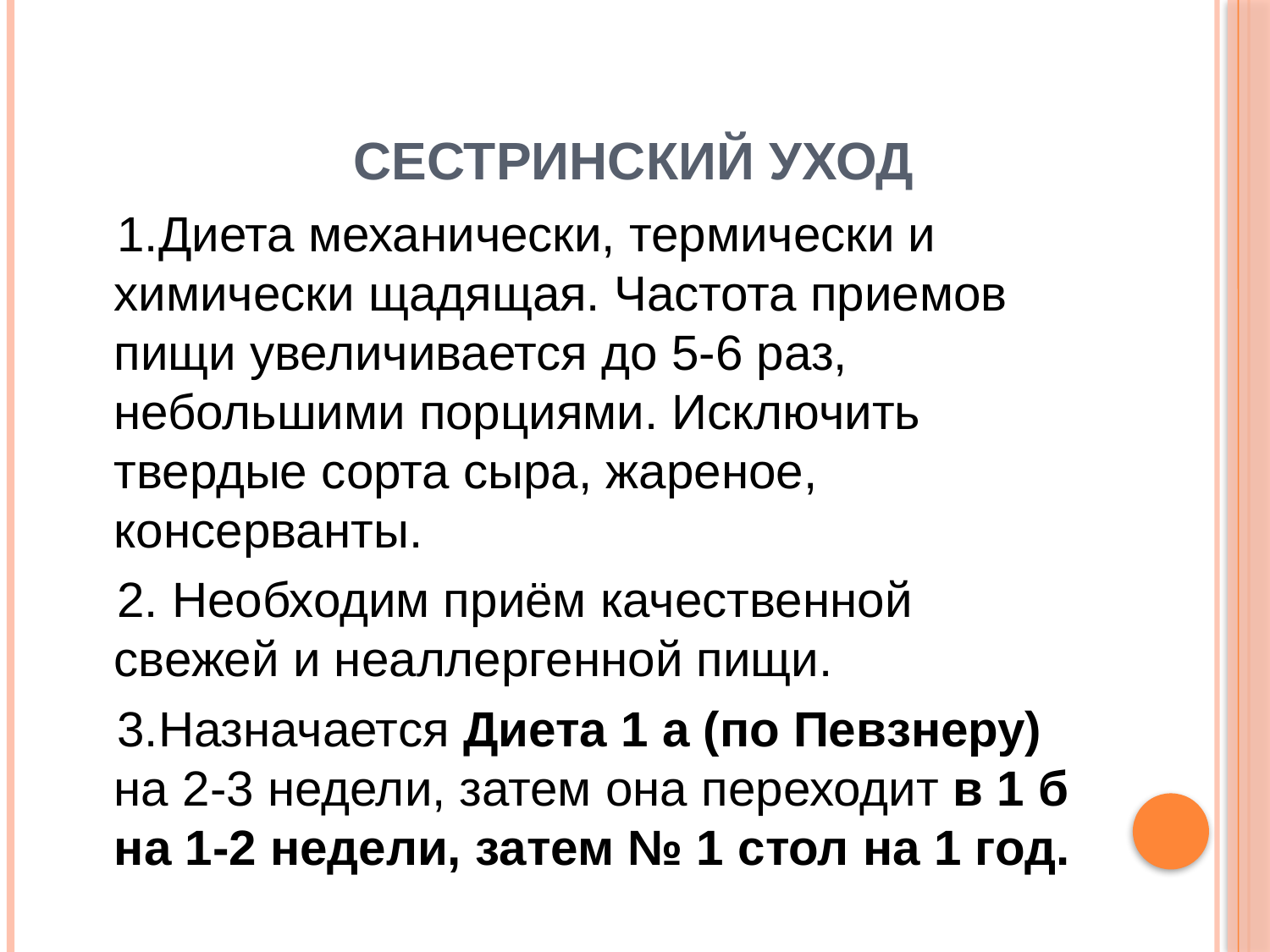

# Сестринский уход
   1.Диета механически, термически и химически щадящая. Частота приемов пищи увеличивается до 5-6 раз, небольшими порциями. Исключить твердые сорта сыра, жареное, консерванты.
   2. Необходим приём качественной свежей и неаллергенной пищи.
   3.Назначается Диета 1 а (по Певзнеру) на 2-3 недели, затем она переходит в 1 б на 1-2 недели, затем № 1 стол на 1 год.